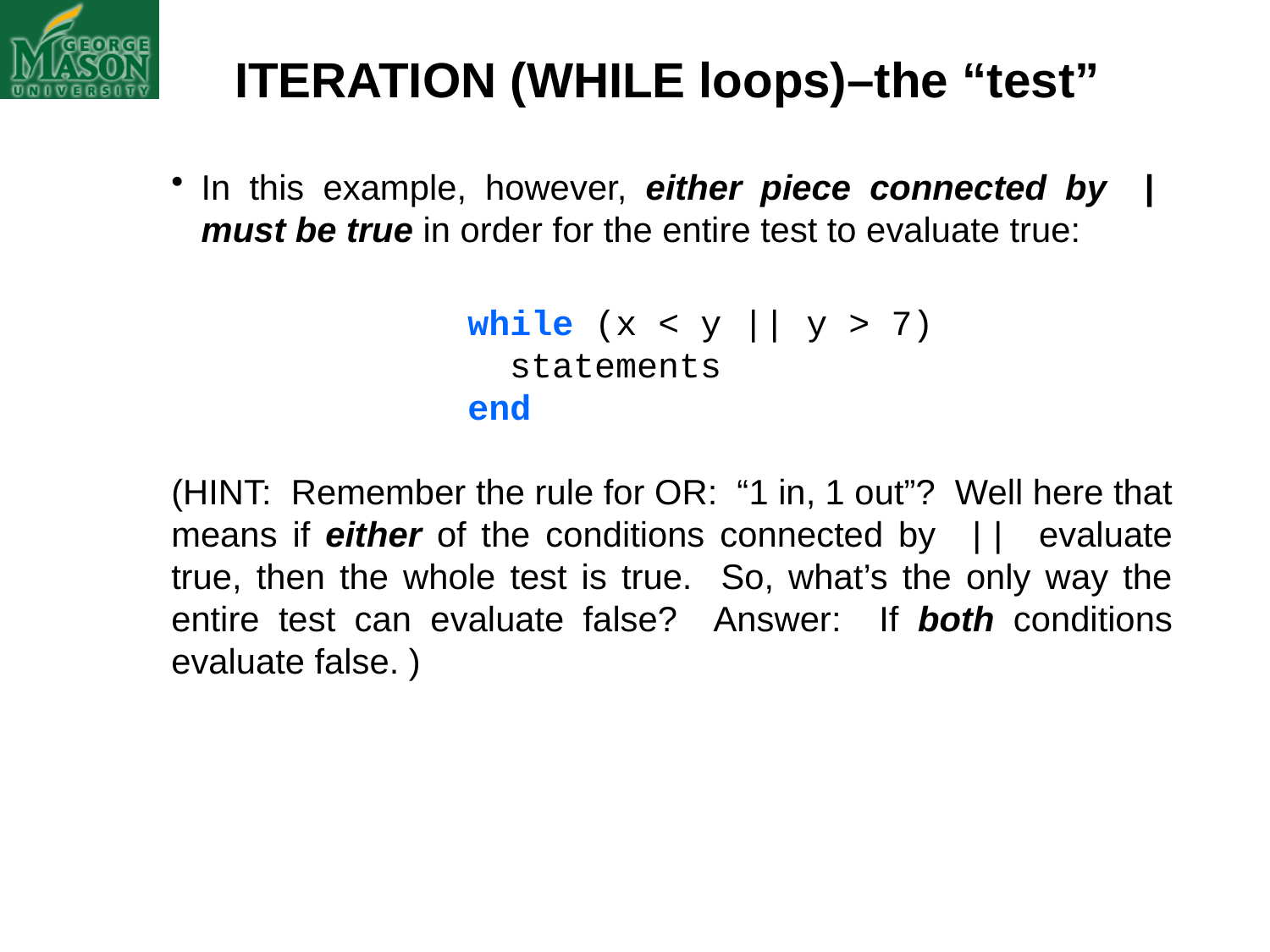

ITERATION (WHILE loops)–the “test”
In this example, however, either piece connected by  |  must be true in order for the entire test to evaluate true:

		  while (x < y || y > 7)
	          statements
		  end

(HINT:  Remember the rule for OR:  “1 in, 1 out”?  Well here that means if either of the conditions connected by  ||  evaluate true, then the whole test is true.  So, what’s the only way the entire test can evaluate false?  Answer:  If both conditions evaluate false. )